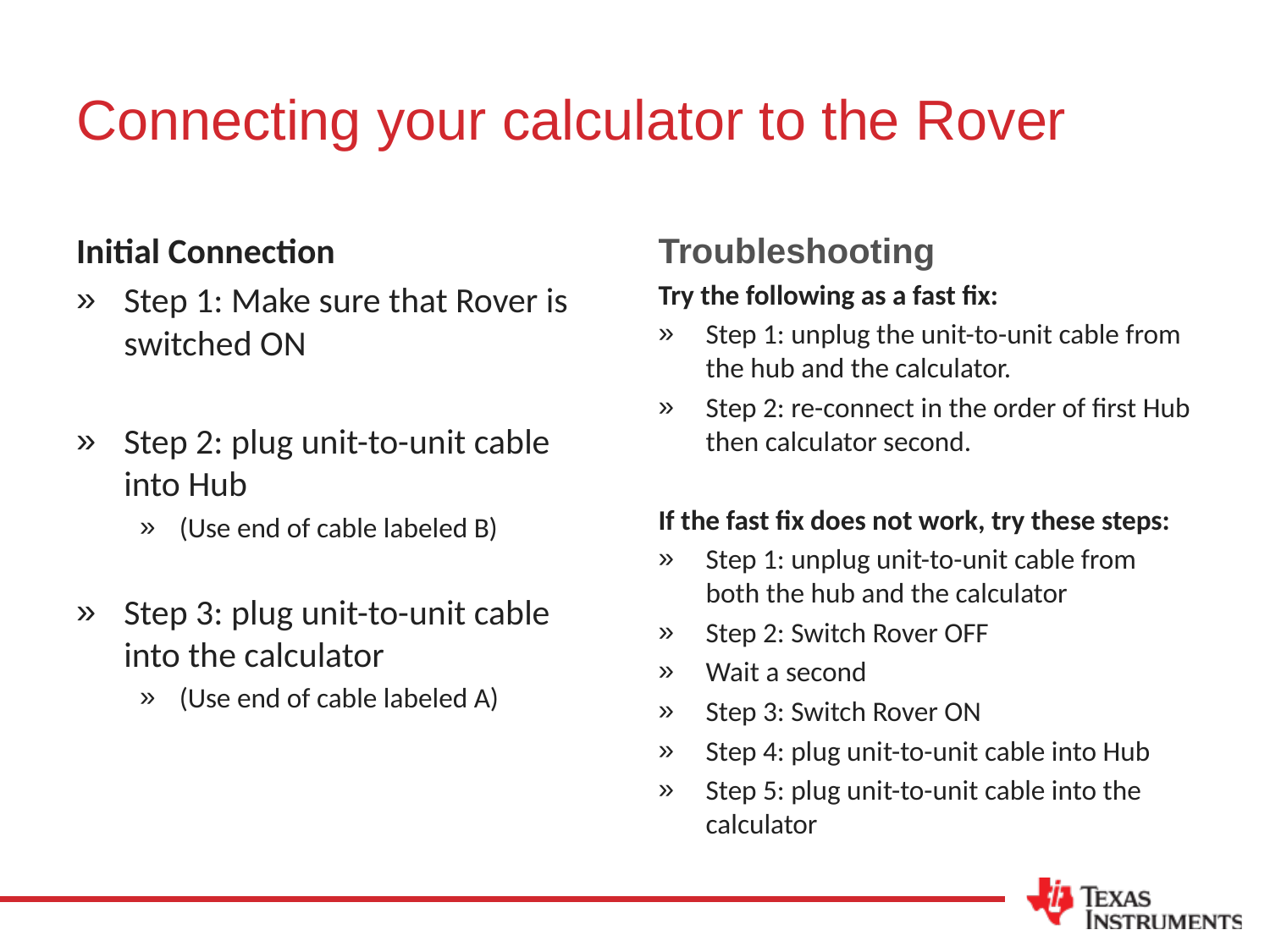

# Connecting your calculator to the Rover
Initial Connection
Step 1: Make sure that Rover is switched ON

Step 2: plug unit-to-unit cable into Hub
(Use end of cable labeled B)

Step 3: plug unit-to-unit cable into the calculator
(Use end of cable labeled A)

Troubleshooting
Try the following as a fast fix:
Step 1: unplug the unit-to-unit cable from the hub and the calculator.
Step 2: re-connect in the order of first Hub then calculator second.

If the fast fix does not work, try these steps:
Step 1: unplug unit-to-unit cable from both the hub and the calculator
Step 2: Switch Rover OFF
Wait a second
Step 3: Switch Rover ON
Step 4: plug unit-to-unit cable into Hub
Step 5: plug unit-to-unit cable into the calculator